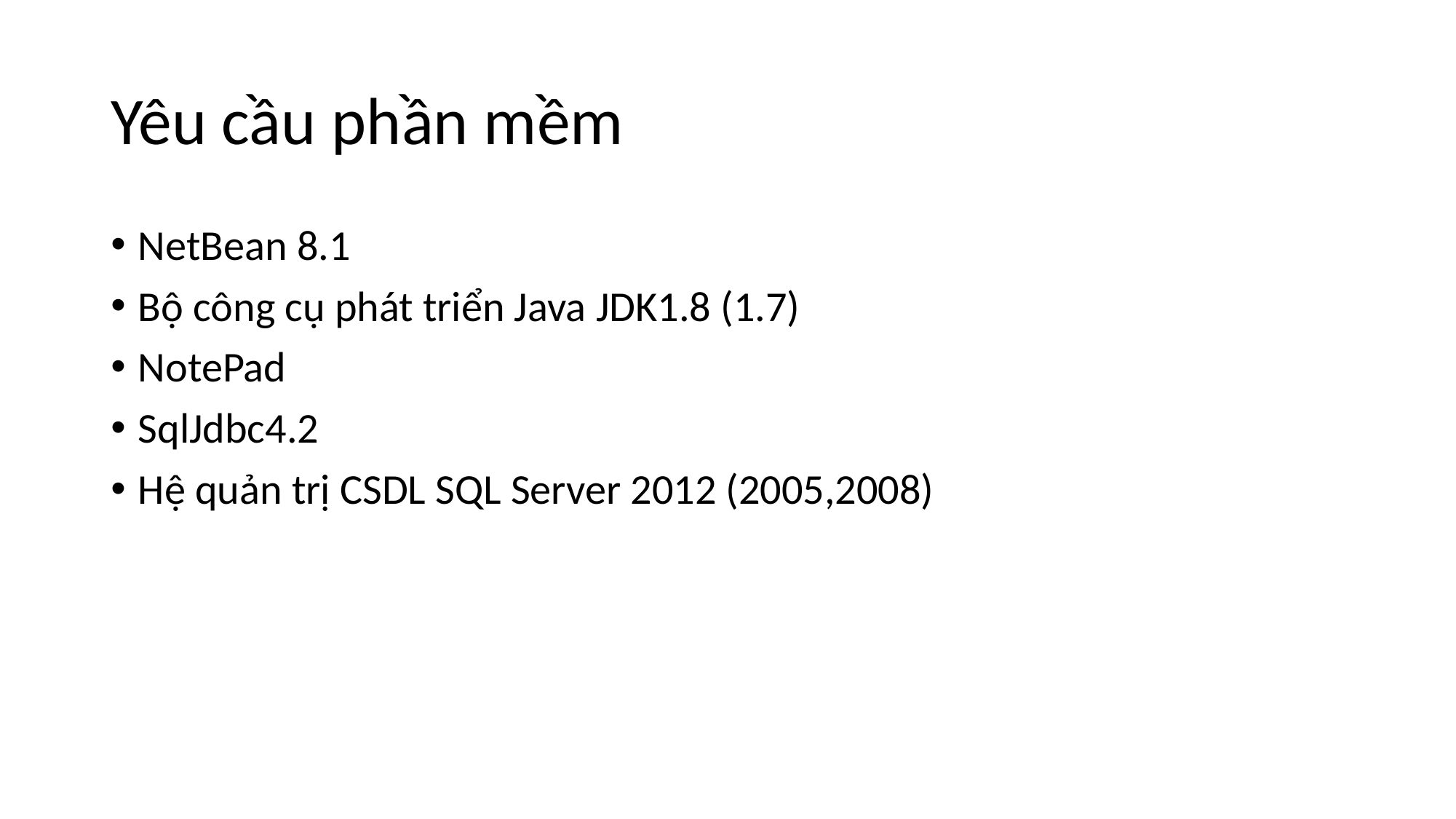

# Yêu cầu phần mềm
NetBean 8.1
Bộ công cụ phát triển Java JDK1.8 (1.7)
NotePad
SqlJdbc4.2
Hệ quản trị CSDL SQL Server 2012 (2005,2008)